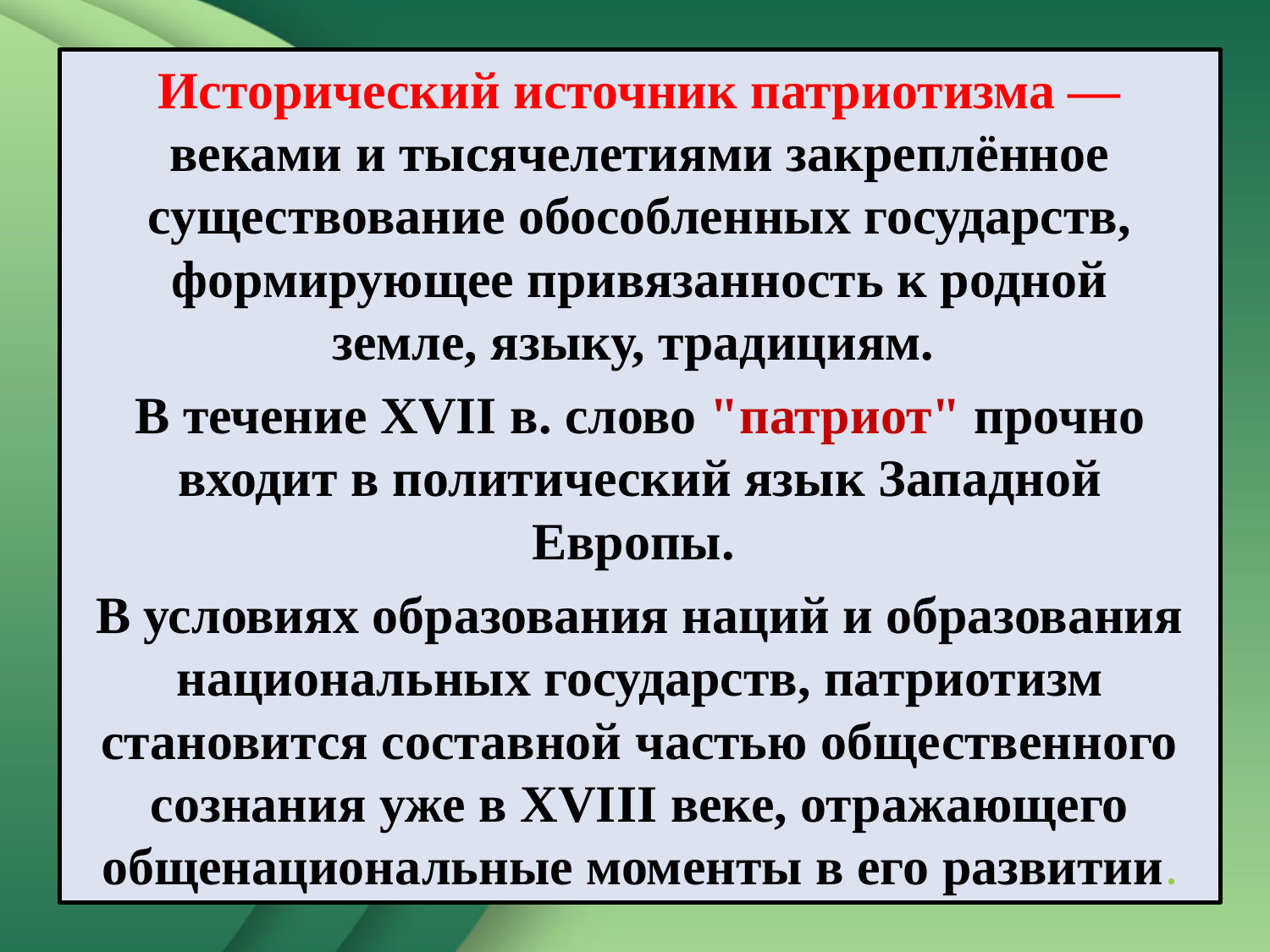

Исторический источник патриотизма — веками и тысячелетиями закреплённое существование обособленных государств, формирующее привязанность к родной земле, языку, традициям.
В течение XVIΙ в. слово "патриот" прочно входит в политический язык Западной Европы.
В условиях образования наций и образования национальных государств, патриотизм становится составной частью общественного сознания уже в XVIII веке, отражающего общенациональные моменты в его развитии.